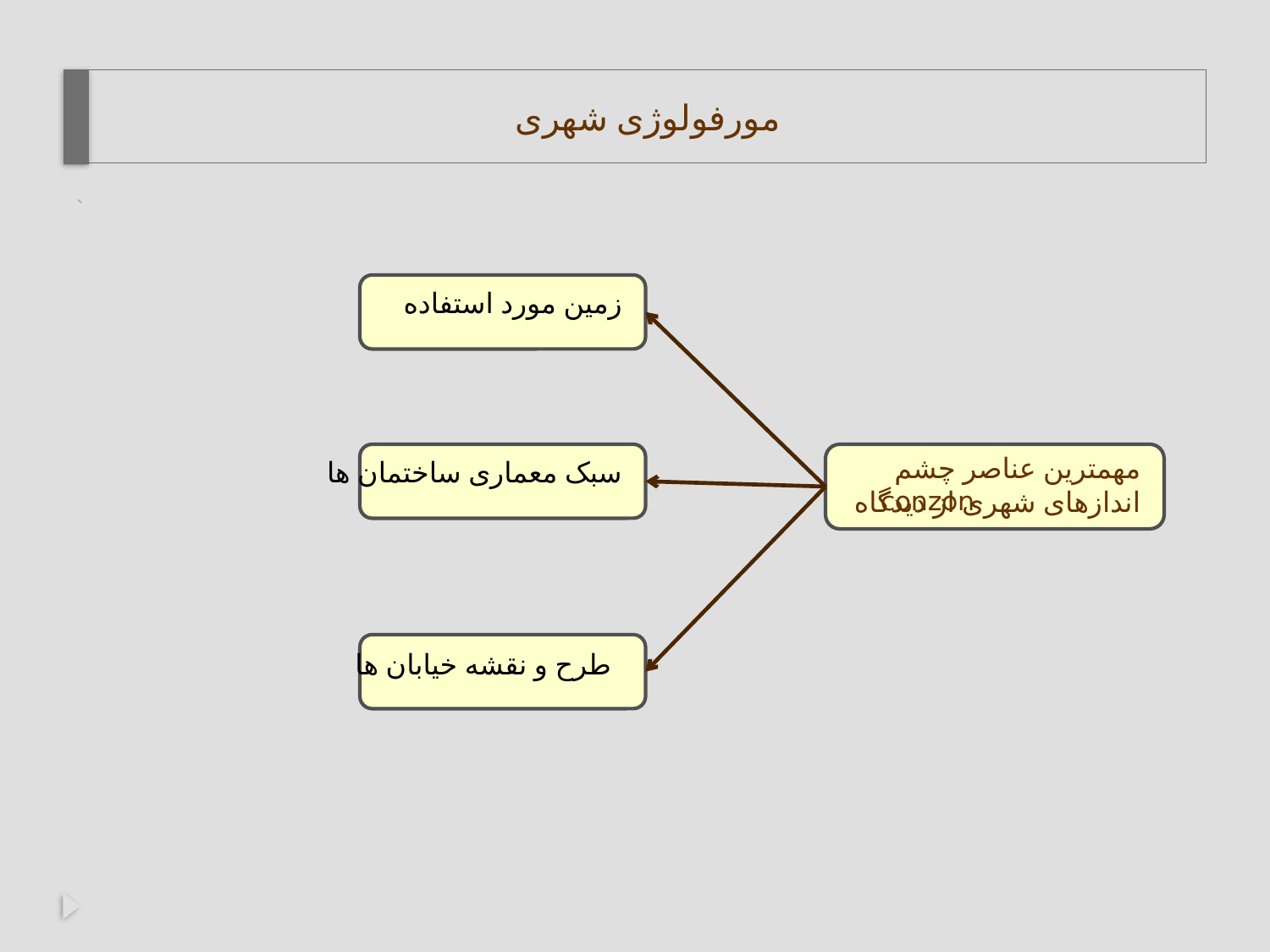

# مورفولوژی شهری
`

زمین مورد استفاده

مهمترین عناصر چشم اندازهای شهری از دیدگاه
سبک معماری ساختمان ها
conzon

طرح و نقشه خیابان ها